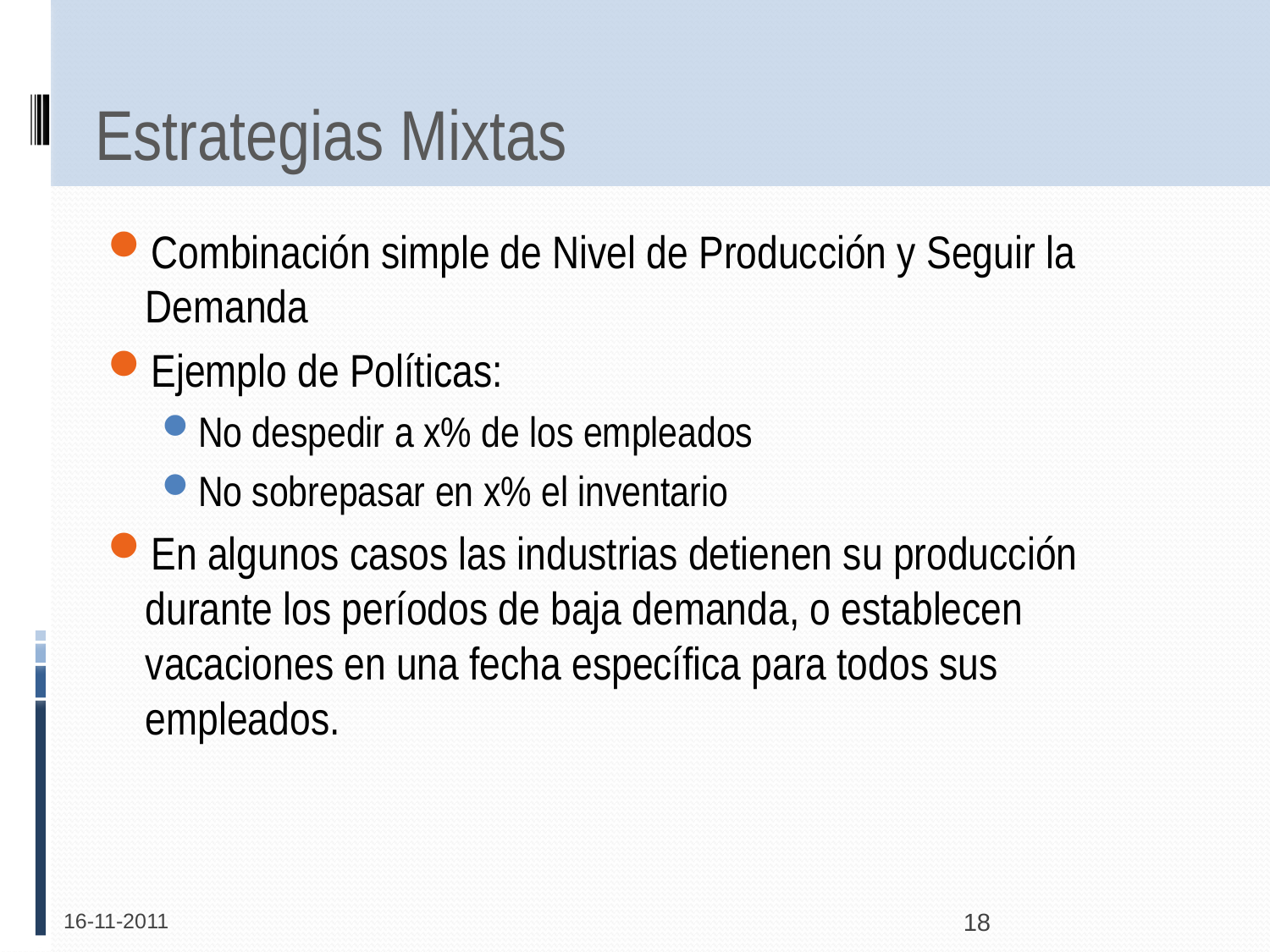

# Estrategias Mixtas
Combinación simple de Nivel de Producción y Seguir la Demanda
Ejemplo de Políticas:
No despedir a x% de los empleados
No sobrepasar en x% el inventario
En algunos casos las industrias detienen su producción durante los períodos de baja demanda, o establecen vacaciones en una fecha específica para todos sus empleados.
16-11-2011
18